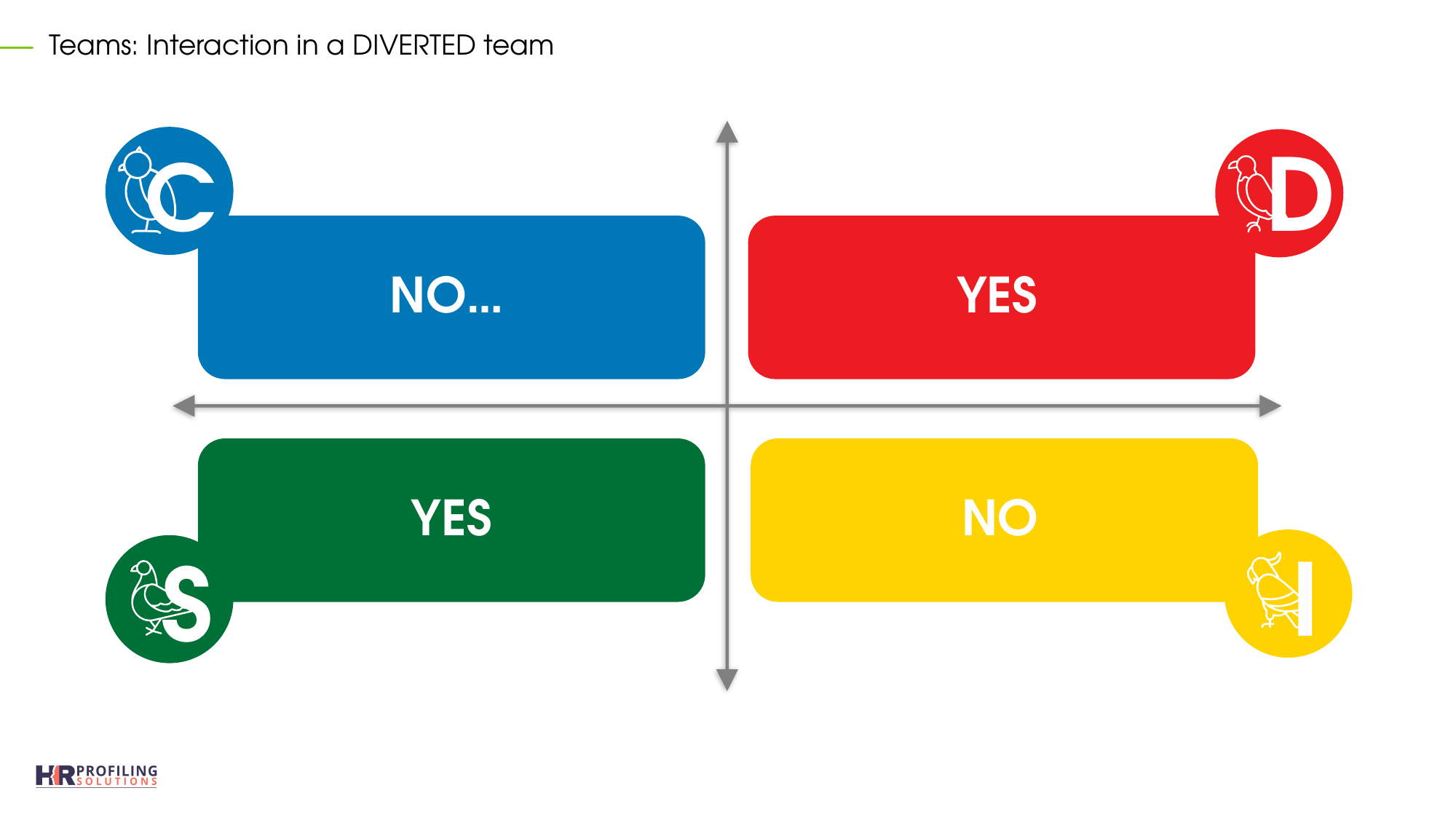

Teams: Interaction in a DIVERTED team

NO…
YES
YES
NO
D

C

I

S